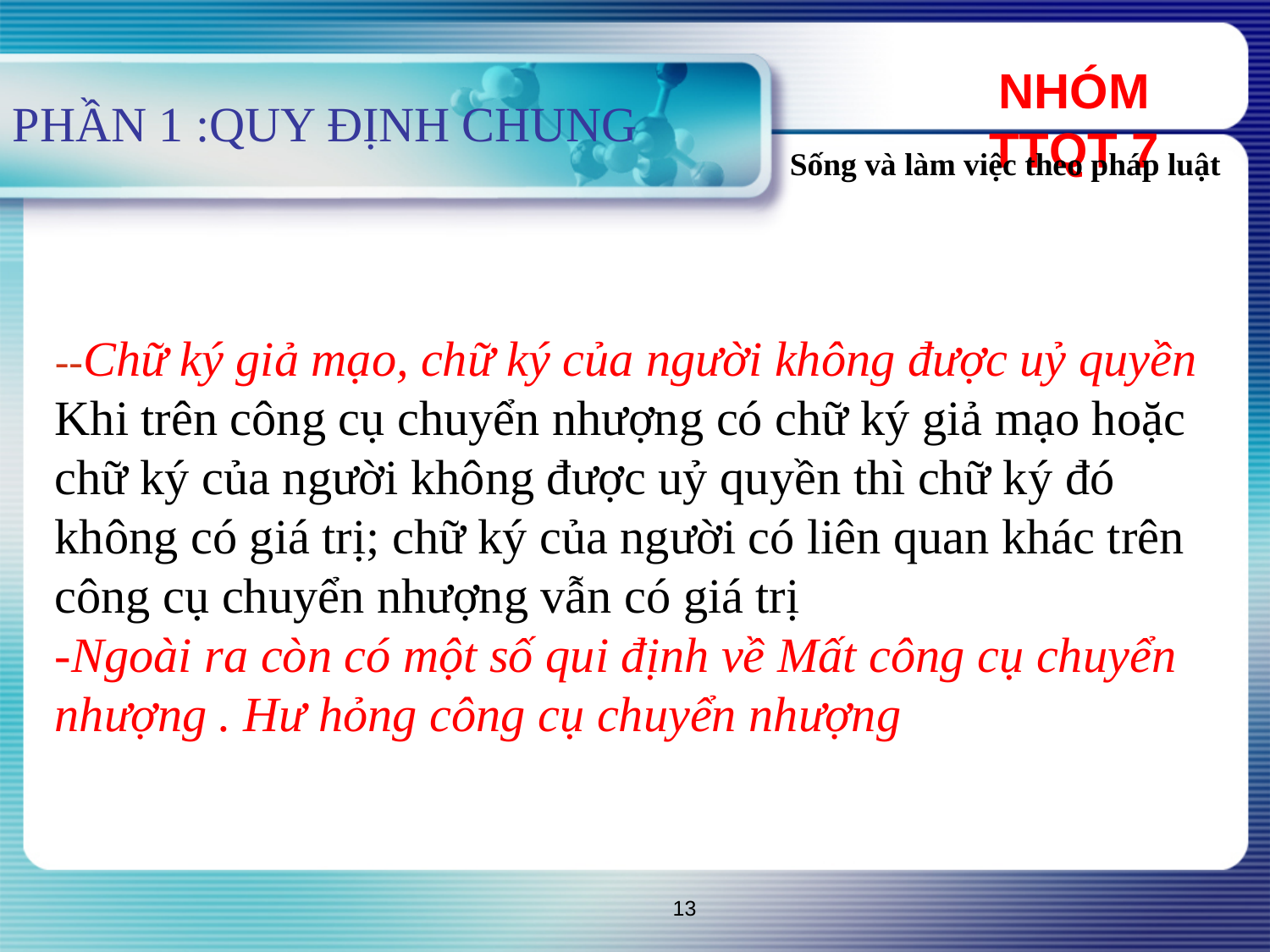

PHẦN 1 :QUY ĐỊNH CHUNG
NHÓM TTQT 7
Sống và làm việc theo pháp luật
--Chữ ký giả mạo, chữ ký của người không được uỷ quyền
Khi trên công cụ chuyển nhượng có chữ ký giả mạo hoặc chữ ký của người không được uỷ quyền thì chữ ký đó không có giá trị; chữ ký của người có liên quan khác trên công cụ chuyển nhượng vẫn có giá trị
-Ngoài ra còn có một số qui định về Mất công cụ chuyển nhượng . Hư hỏng công cụ chuyển nhượng

13